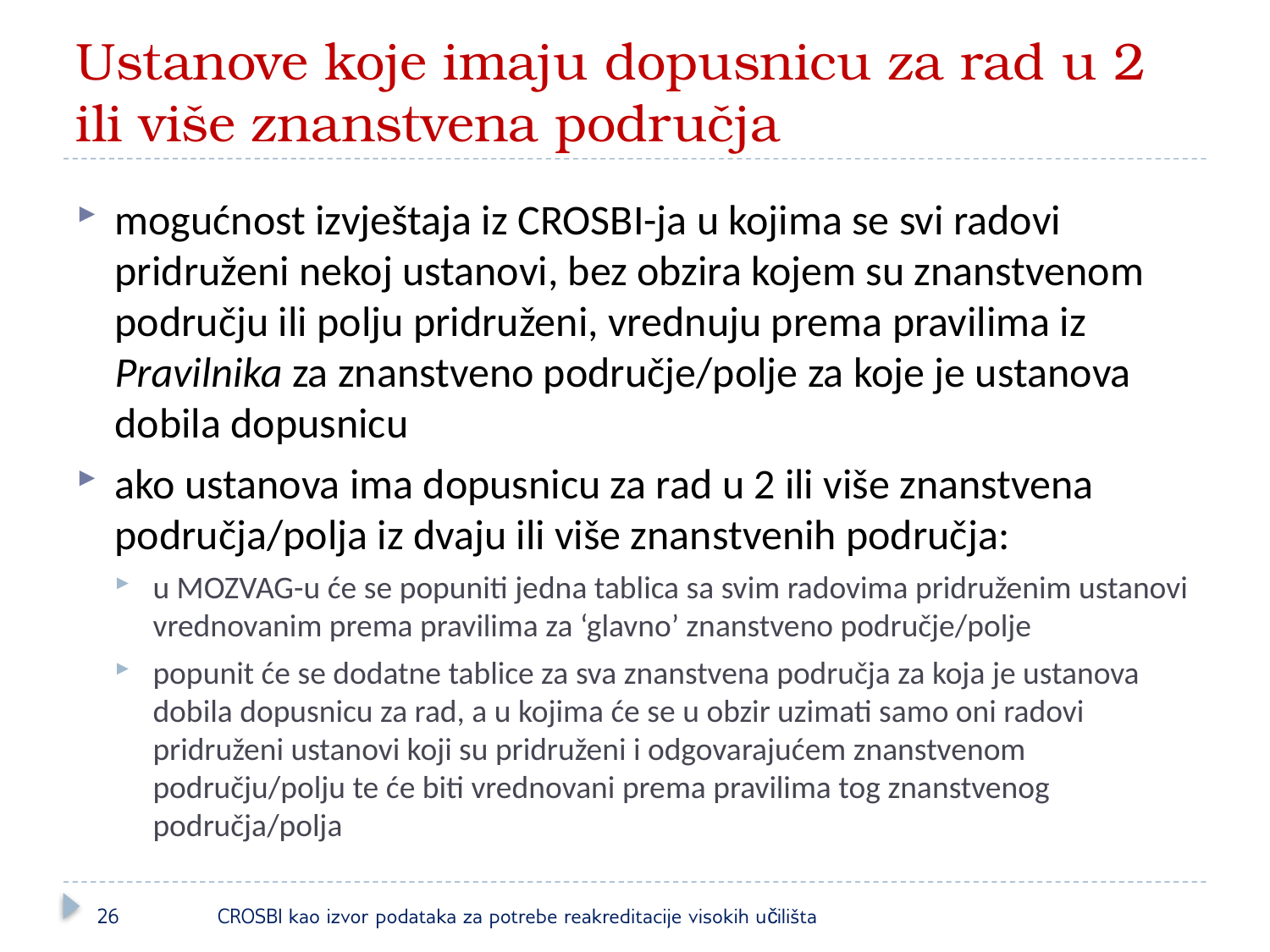

# Ustanove koje imaju dopusnicu za rad u 2 ili više znanstvena područja
mogućnost izvještaja iz CROSBI-ja u kojima se svi radovi pridruženi nekoj ustanovi, bez obzira kojem su znanstvenom području ili polju pridruženi, vrednuju prema pravilima iz Pravilnika za znanstveno područje/polje za koje je ustanova dobila dopusnicu
ako ustanova ima dopusnicu za rad u 2 ili više znanstvena područja/polja iz dvaju ili više znanstvenih područja:
u MOZVAG-u će se popuniti jedna tablica sa svim radovima pridruženim ustanovi vrednovanim prema pravilima za ‘glavno’ znanstveno područje/polje
popunit će se dodatne tablice za sva znanstvena područja za koja je ustanova dobila dopusnicu za rad, a u kojima će se u obzir uzimati samo oni radovi pridruženi ustanovi koji su pridruženi i odgovarajućem znanstvenom području/polju te će biti vrednovani prema pravilima tog znanstvenog područja/polja
26
CROSBI kao izvor podataka za potrebe reakreditacije visokih učilišta